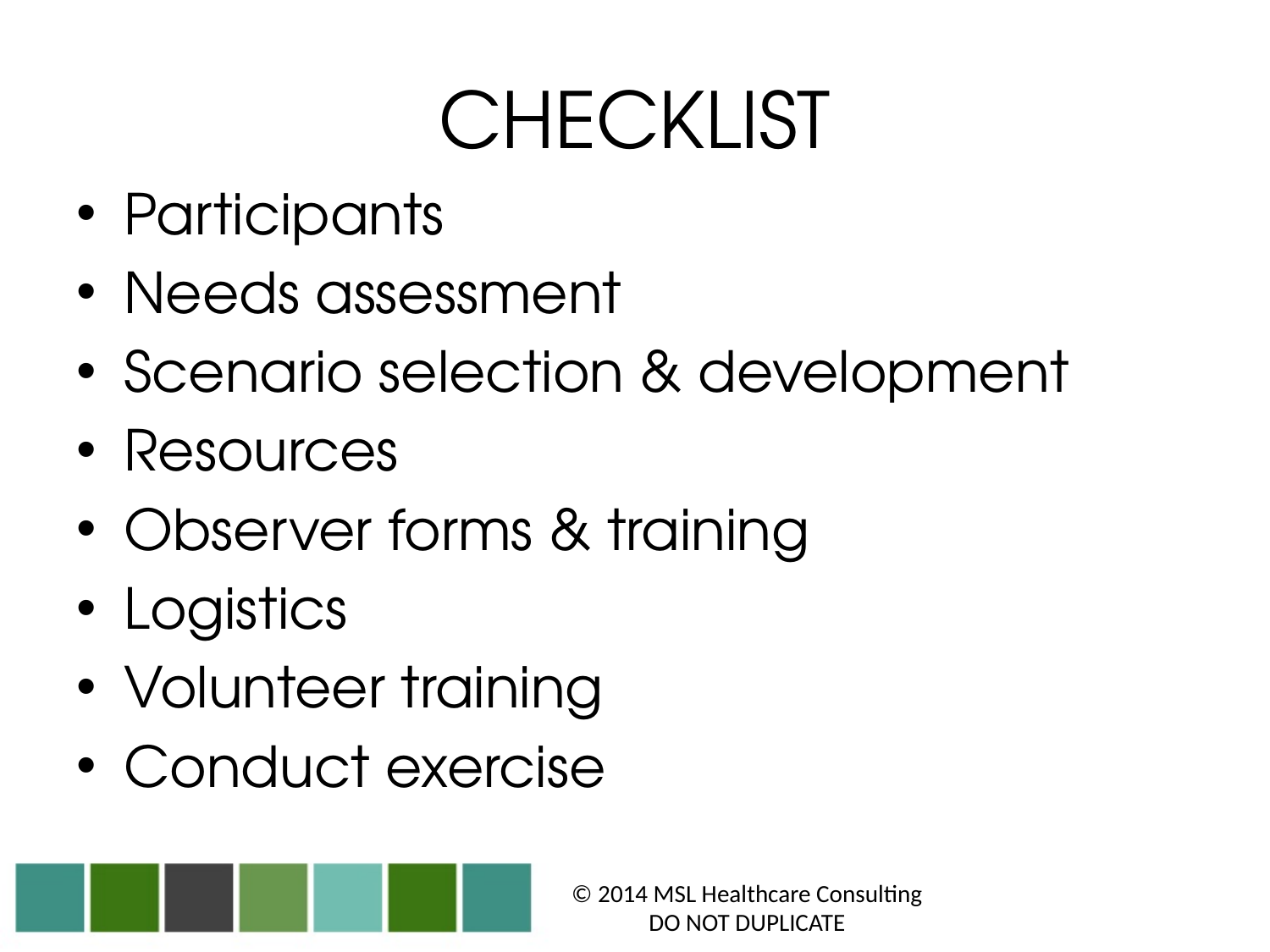

# CHECKLIST
Participants
Needs assessment
Scenario selection & development
Resources
Observer forms & training
Logistics
Volunteer training
Conduct exercise
© 2014 MSL Healthcare Consulting
DO NOT DUPLICATE